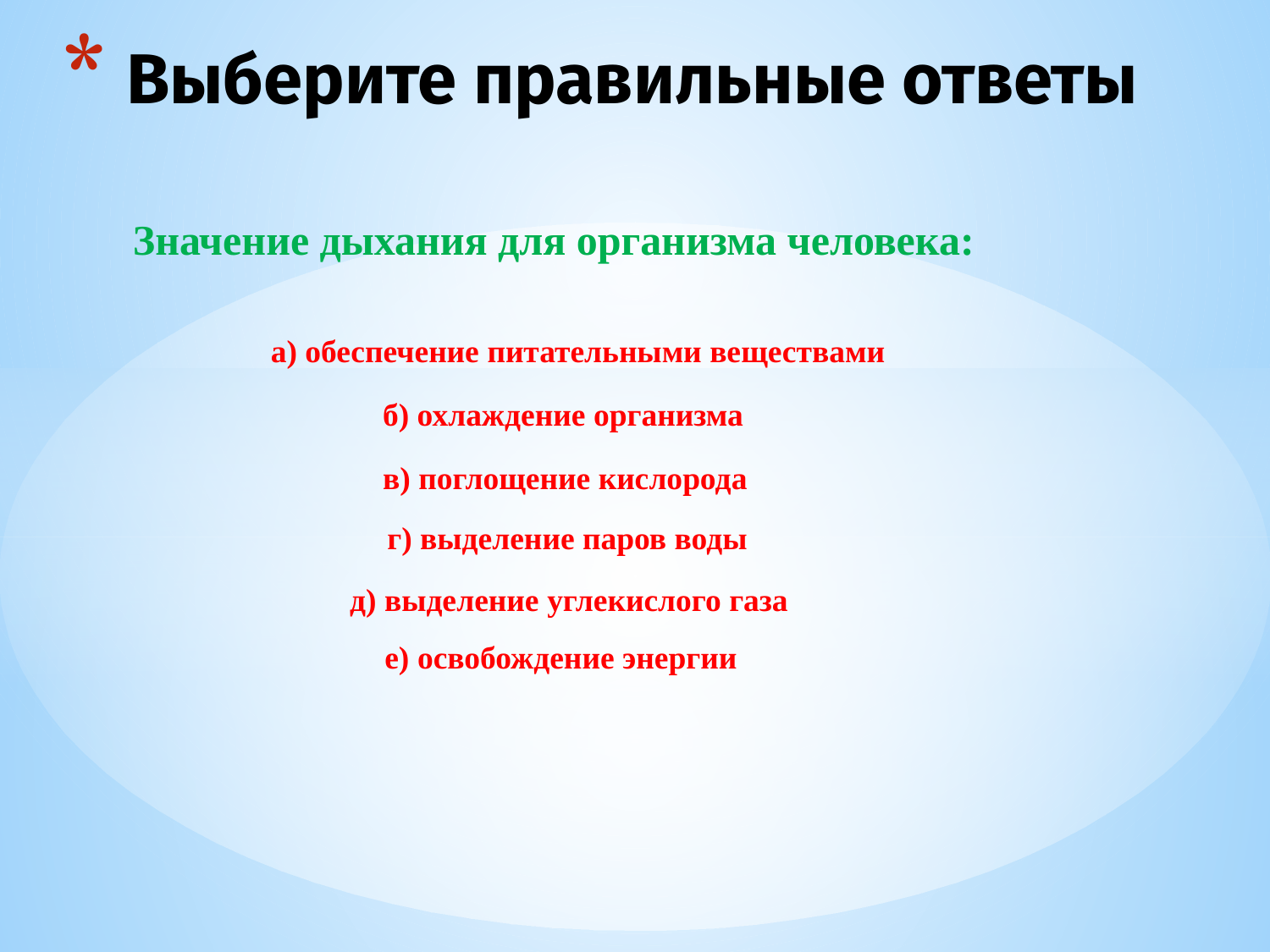

# Выберите правильные ответы
Значение дыхания для организма человека:
а) обеспечение питательными веществами
б) охлаждение организма
в) поглощение кислорода
г) выделение паров воды
д) выделение углекислого газа
е) освобождение энергии